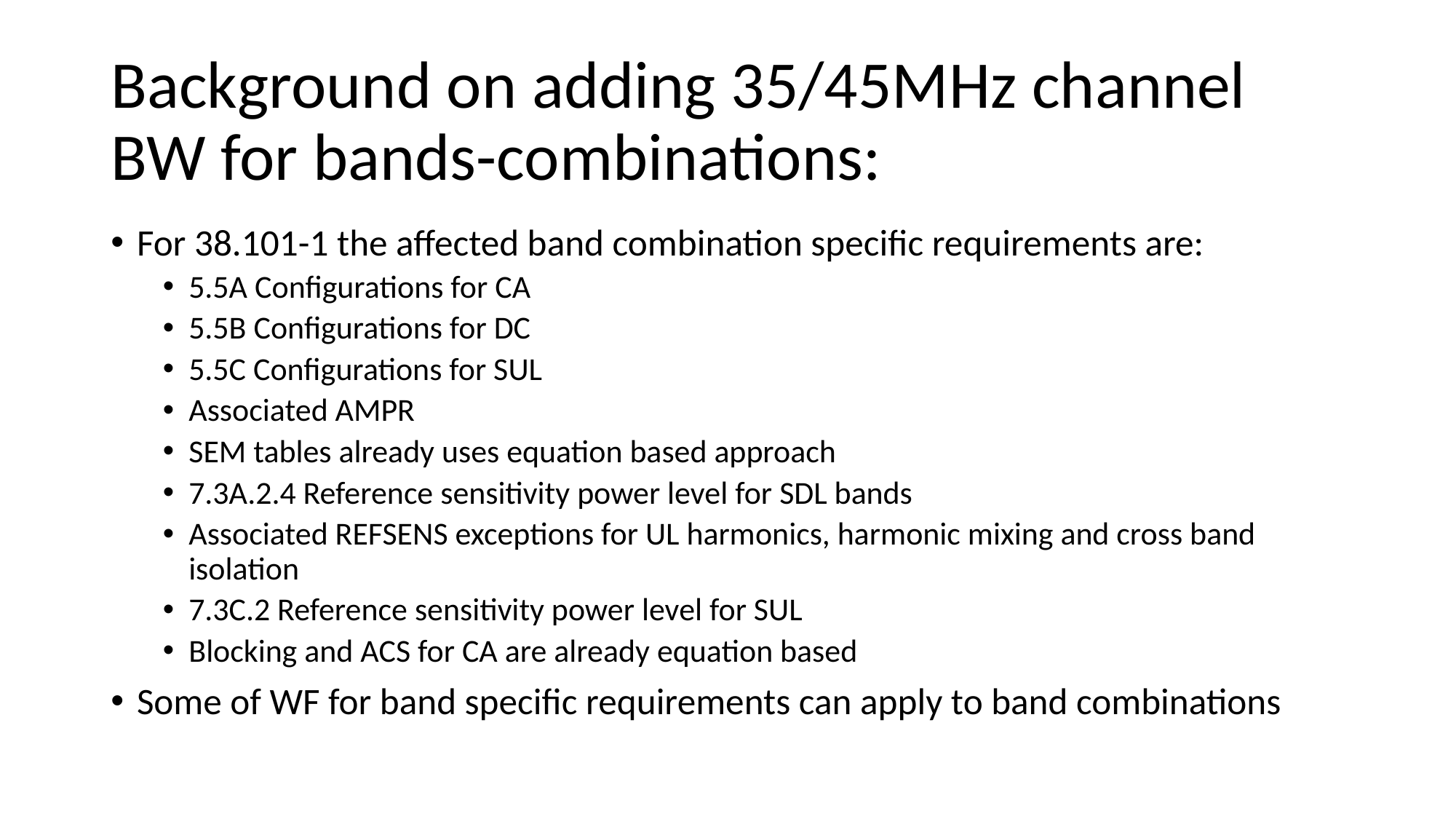

# Background on adding 35/45MHz channel BW for bands-combinations:
For 38.101-1 the affected band combination specific requirements are:
5.5A Configurations for CA
5.5B Configurations for DC
5.5C Configurations for SUL
Associated AMPR
SEM tables already uses equation based approach
7.3A.2.4 Reference sensitivity power level for SDL bands
Associated REFSENS exceptions for UL harmonics, harmonic mixing and cross band isolation
7.3C.2 Reference sensitivity power level for SUL
Blocking and ACS for CA are already equation based
Some of WF for band specific requirements can apply to band combinations